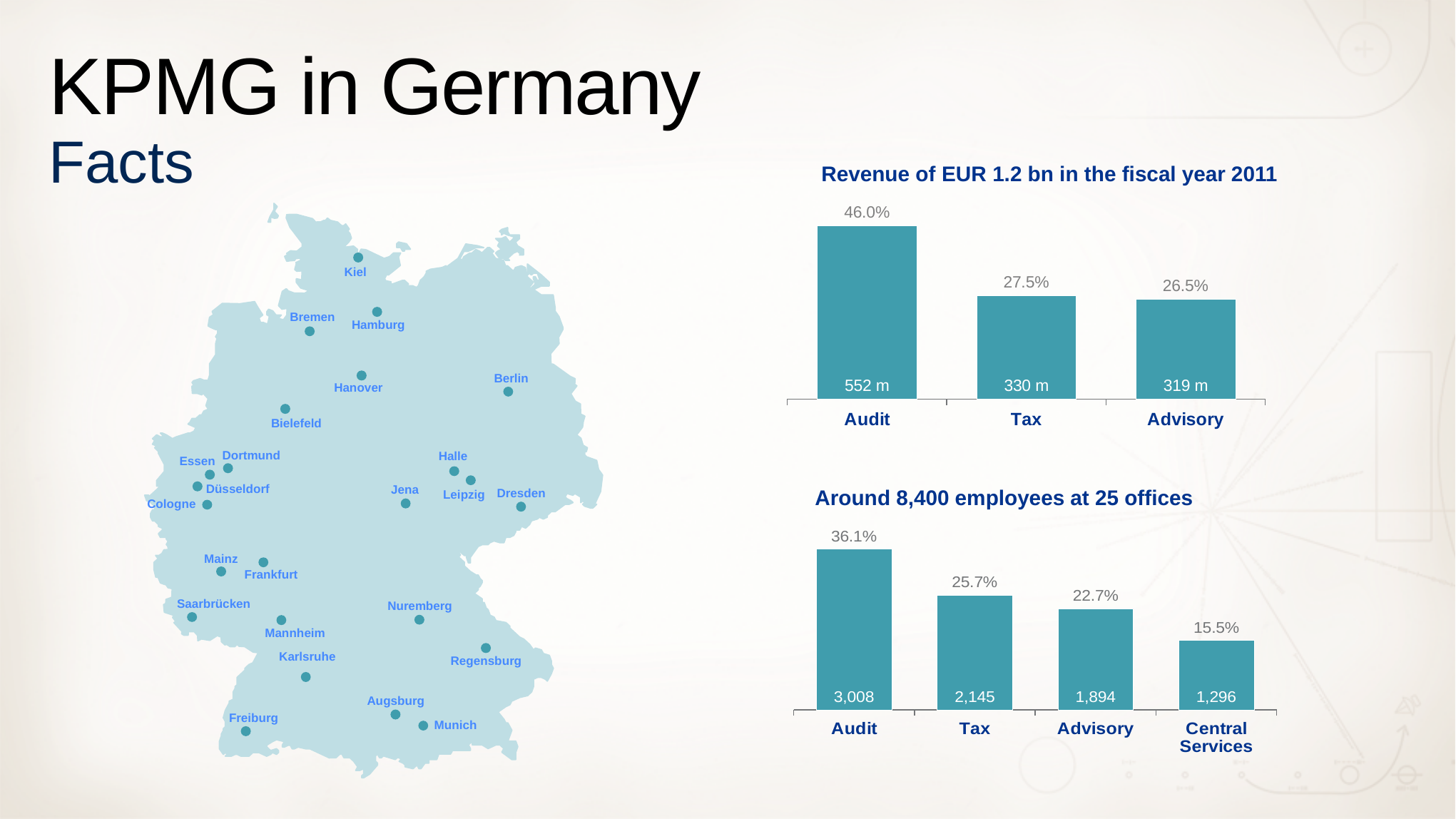

# KPMG in Germany Facts
Revenue of EUR 1.2 bn in the fiscal year 2011

### Chart

| Category | Mio. Euro | Prozent |
|---|---|---|
| Audit | 552.0 | 0.46 |
| Tax | 330.0 | 0.275 |
| Advisory | 319.0 | 0.265 |

Kiel
Bremen

Hamburg

Berlin

Hanover

Bielefeld
Dortmund
Halle
Essen

Düsseldorf
Jena

Dresden
Leipzig
Cologne

Mainz

Frankfurt

Saarbrücken
Nuremberg

Mannheim

Karlsruhe
Regensburg

Augsburg
Freiburg

Munich

Around 8,400 employees at 25 offices

### Chart

| Category | Mrd. EUR | Prozent |
|---|---|---|
| Audit | 3008.0 | 0.3610000000000003 |
| Tax | 2145.0 | 0.257 |
| Advisory | 1894.0 | 0.227 |
| Central Services | 1296.0 | 0.15500000000000044 |